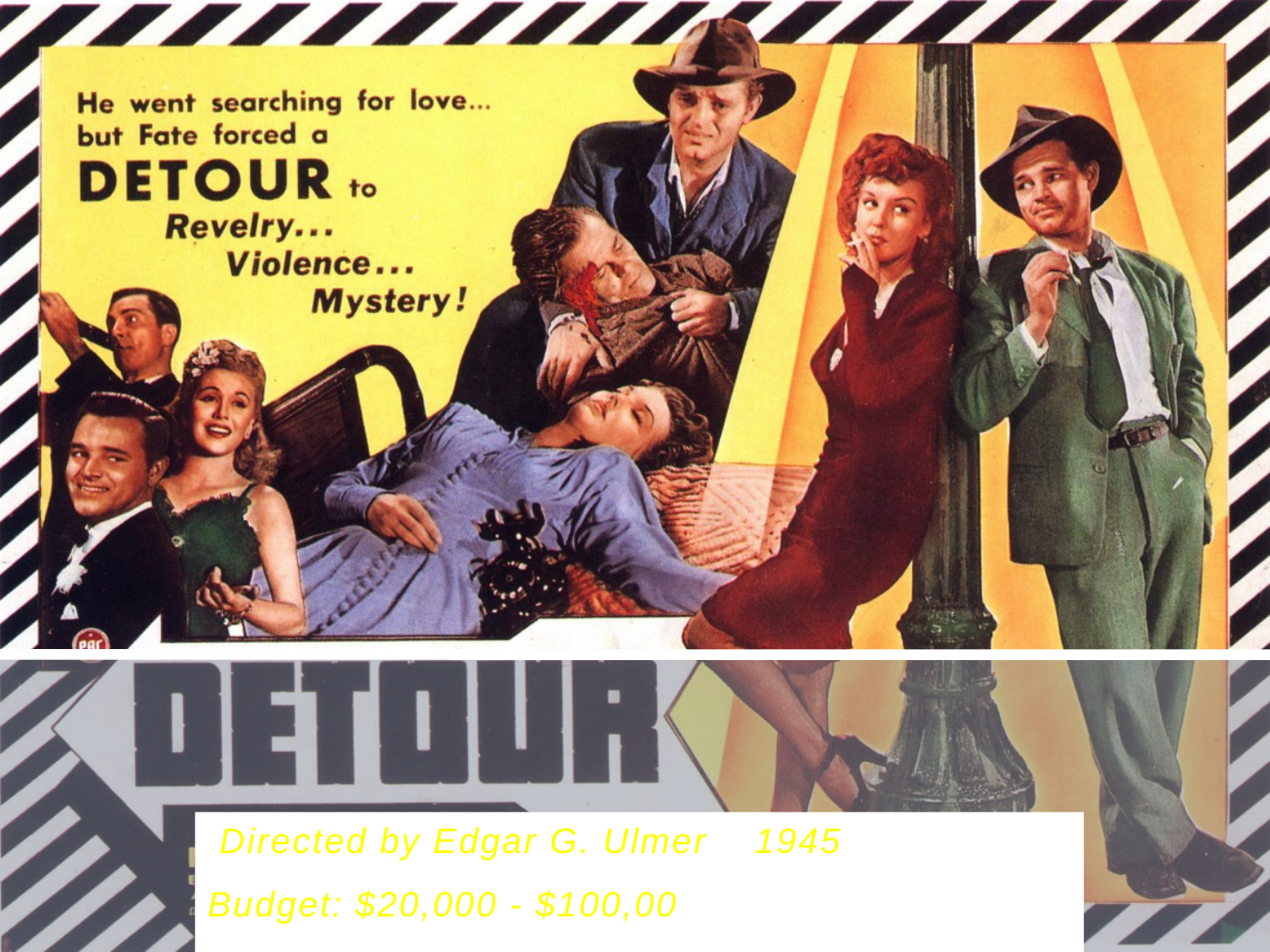

#
 Directed by Edgar G. Ulmer    1945
Budget: $20,000 - $100,00